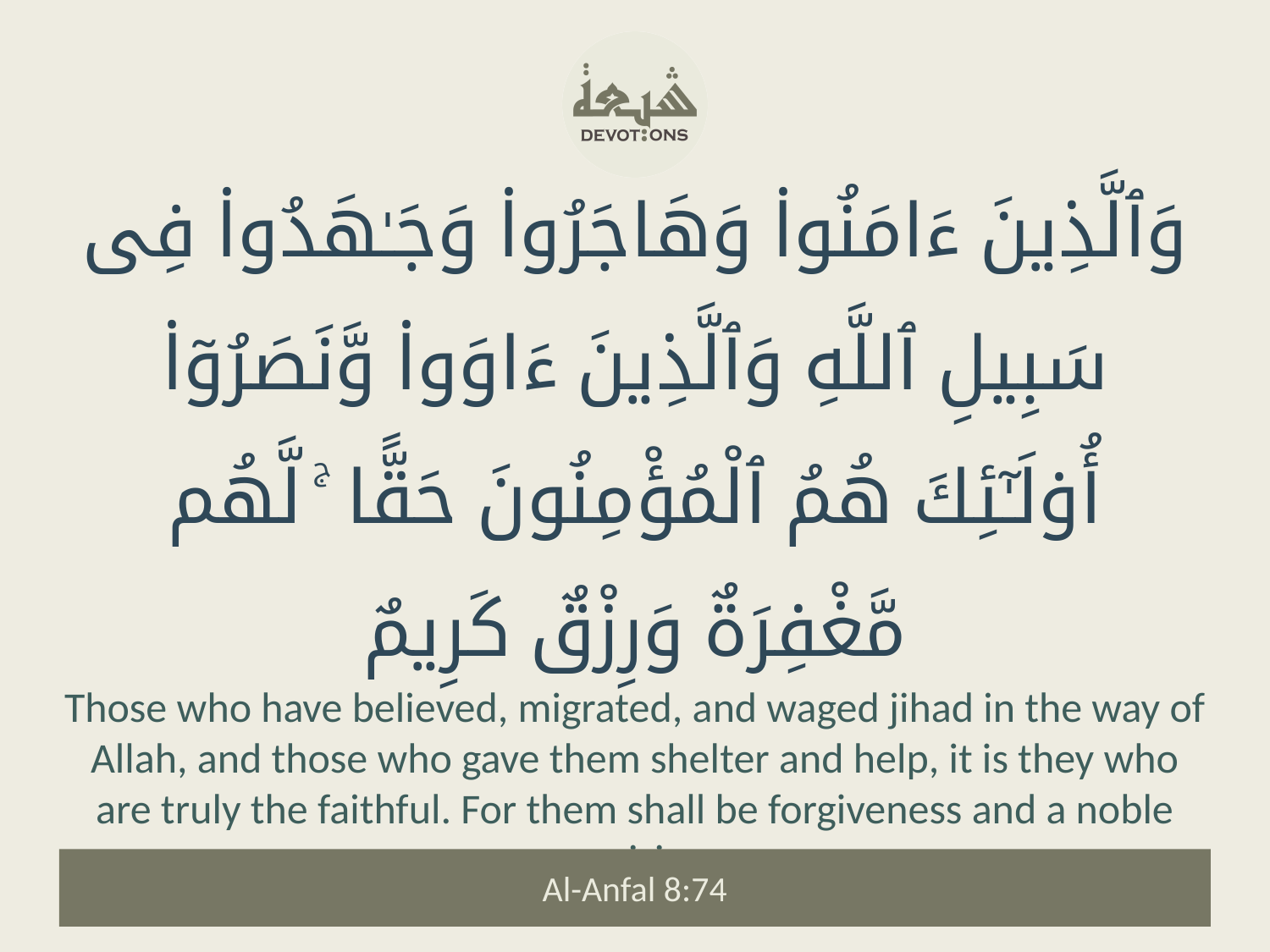

وَٱلَّذِينَ ءَامَنُوا۟ وَهَاجَرُوا۟ وَجَـٰهَدُوا۟ فِى سَبِيلِ ٱللَّهِ وَٱلَّذِينَ ءَاوَوا۟ وَّنَصَرُوٓا۟ أُو۟لَـٰٓئِكَ هُمُ ٱلْمُؤْمِنُونَ حَقًّا ۚ لَّهُم مَّغْفِرَةٌ وَرِزْقٌ كَرِيمٌ
Those who have believed, migrated, and waged jihad in the way of Allah, and those who gave them shelter and help, it is they who are truly the faithful. For them shall be forgiveness and a noble provision.
Al-Anfal 8:74